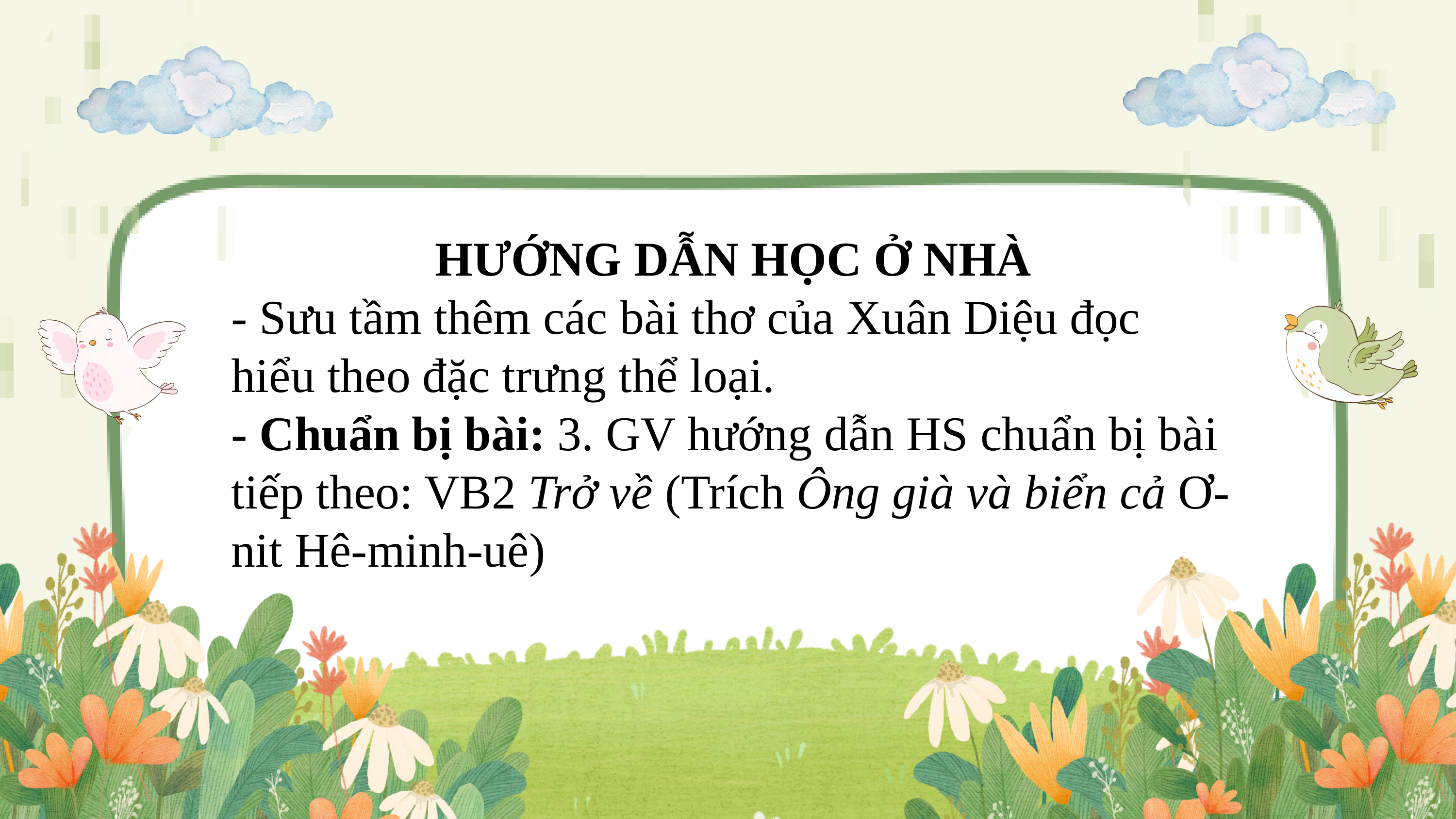

HƯỚNG DẪN HỌC Ở NHÀ
- Sưu tầm thêm các bài thơ của Xuân Diệu đọc hiểu theo đặc trưng thể loại.
- Chuẩn bị bài: 3. GV hướng dẫn HS chuẩn bị bài tiếp theo: VB2 Trở về (Trích Ông già và biển cả Ơ-nit Hê-minh-uê)